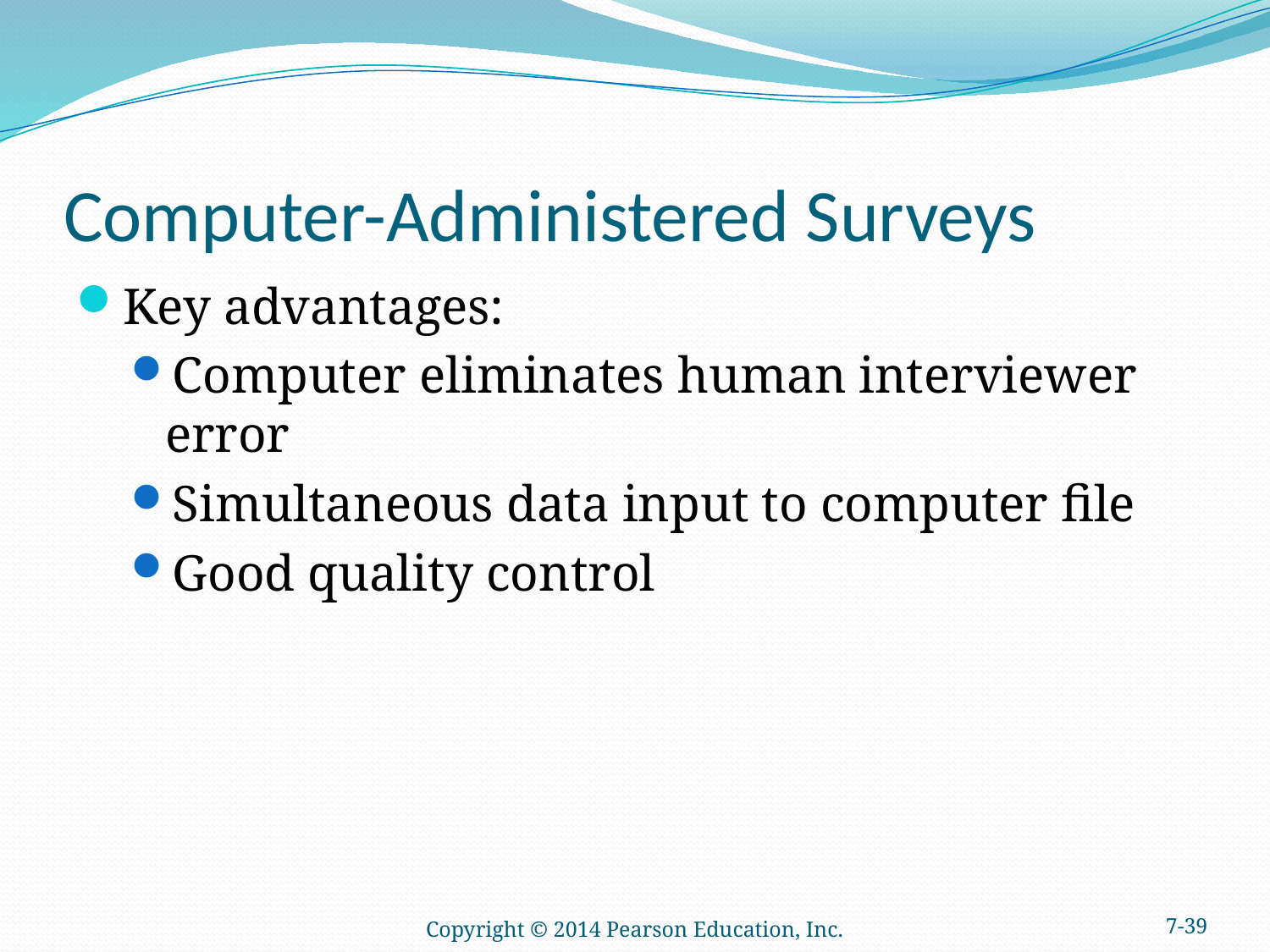

# Computer-Administered Surveys
Key advantages:
Computer eliminates human interviewer error
Simultaneous data input to computer file
Good quality control